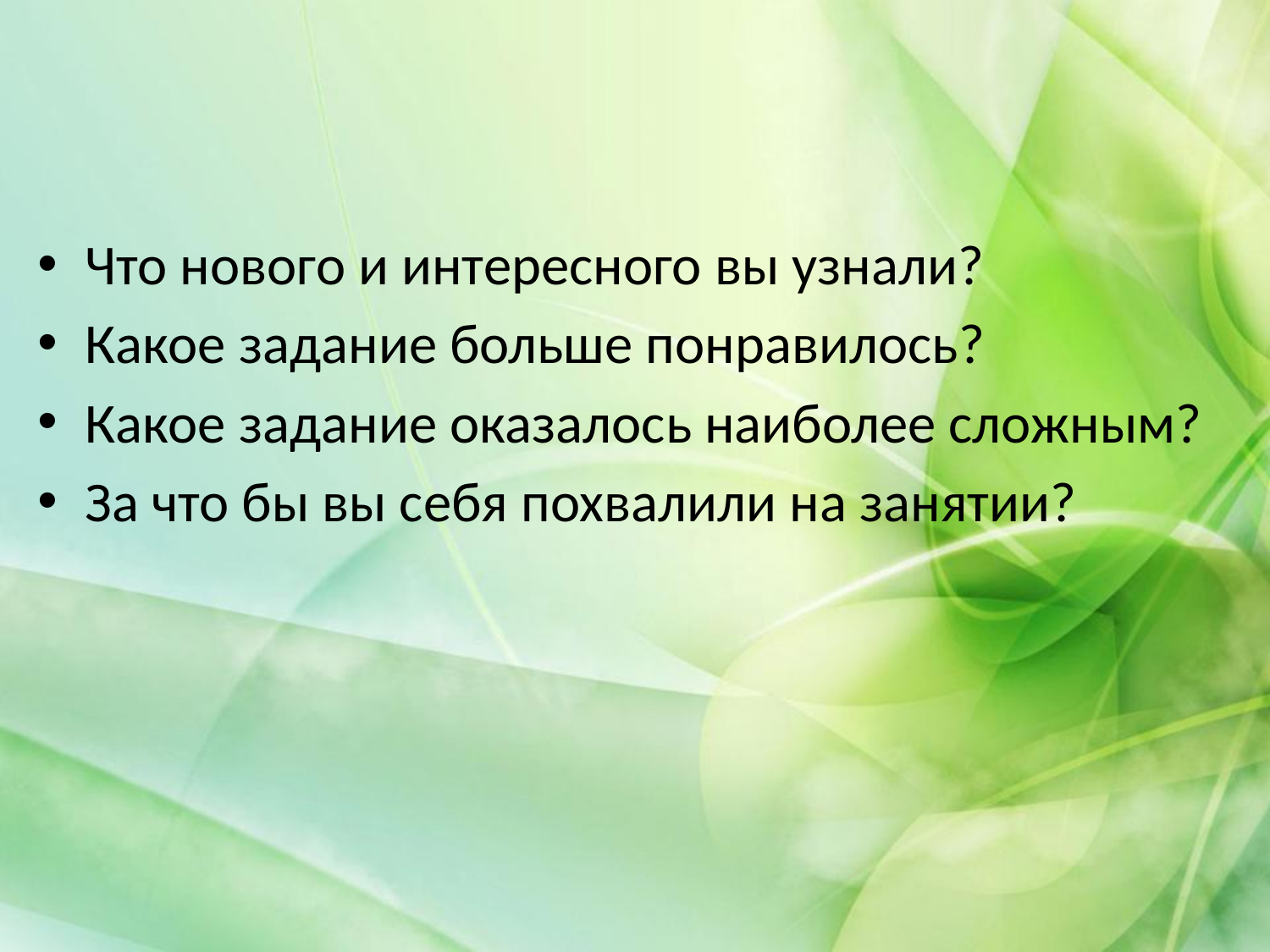

#
Что нового и интересного вы узнали?
Какое задание больше понравилось?
Какое задание оказалось наиболее сложным?
За что бы вы себя похвалили на занятии?